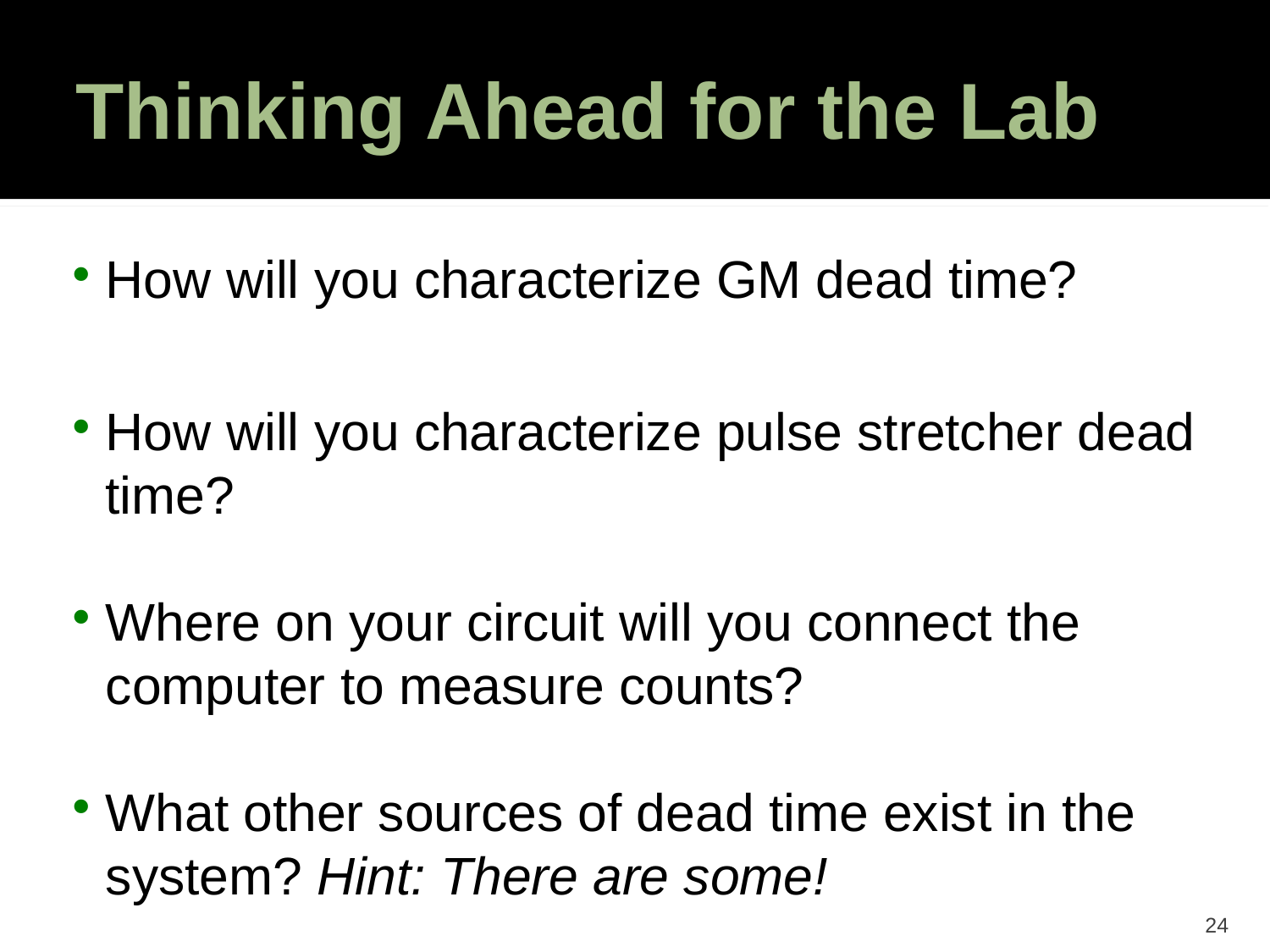

Thinking Ahead for the Lab
How will you characterize GM dead time?

How will you characterize pulse stretcher dead time?

Where on your circuit will you connect the computer to measure counts?

What other sources of dead time exist in the system? Hint: There are some!
24